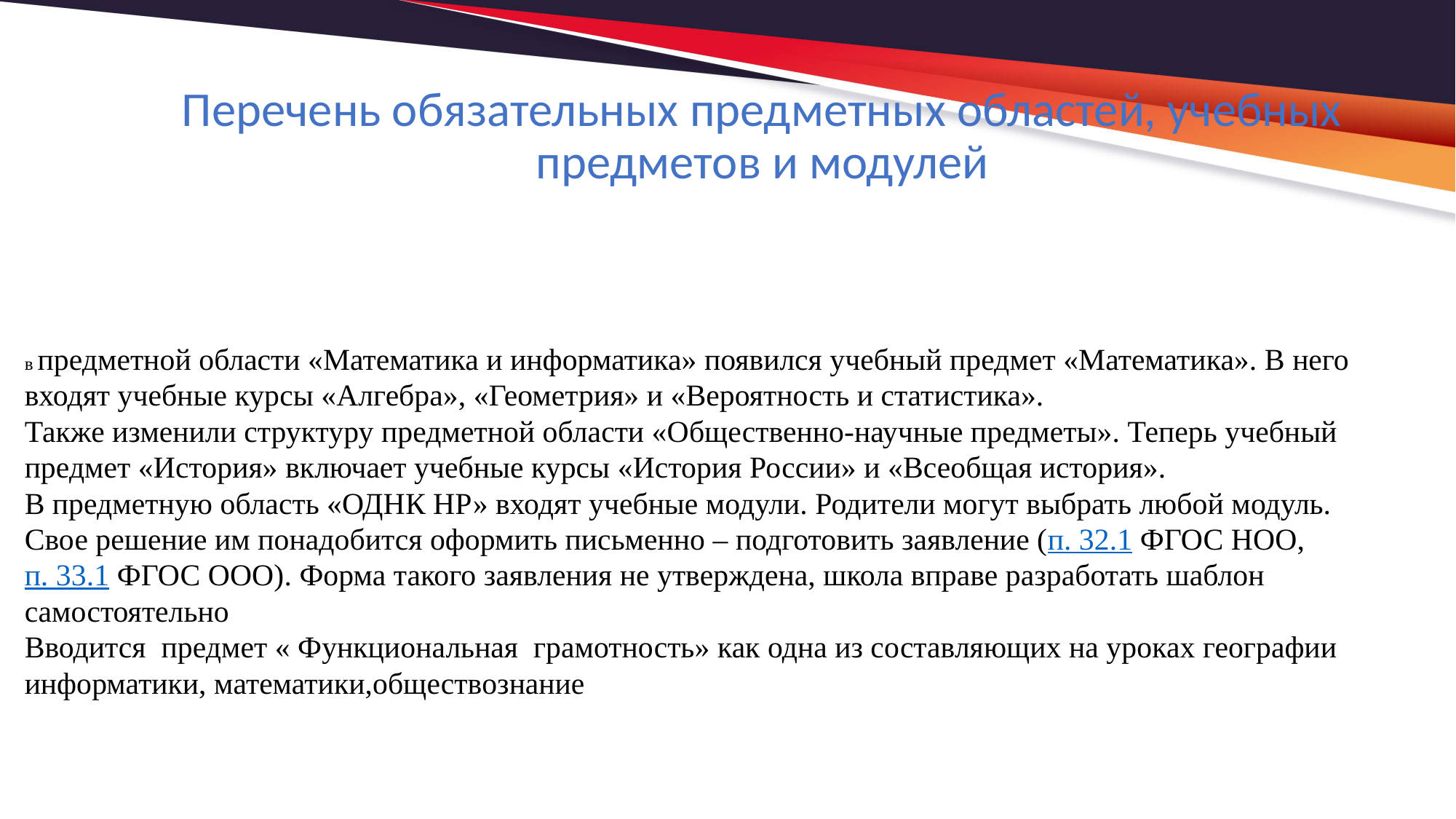

# Перечень обязательных предметных областей, учебных предметов и модулей
|  |  |
| --- | --- |
|  | в предметной области «Математика и информатика» появился учебный предмет «Математика». В него входят учебные курсы «Алгебра», «Геометрия» и «Вероятность и статистика». Также изменили структуру предметной области «Общественно-научные предметы». Теперь учебный предмет «История» включает учебные курсы «История России» и «Всеобщая история». В предметную область «ОДНК НР» входят учебные модули. Родители могут выбрать любой модуль. Свое решение им понадобится оформить письменно – подготовить заявление (п. 32.1 ФГОС НОО, п. 33.1 ФГОС ООО). Форма такого заявления не утверждена, школа вправе разработать шаблон самостоятельно Вводится предмет « Функциональная грамотность» как одна из составляющих на уроках географии информатики, математики,обществознание |